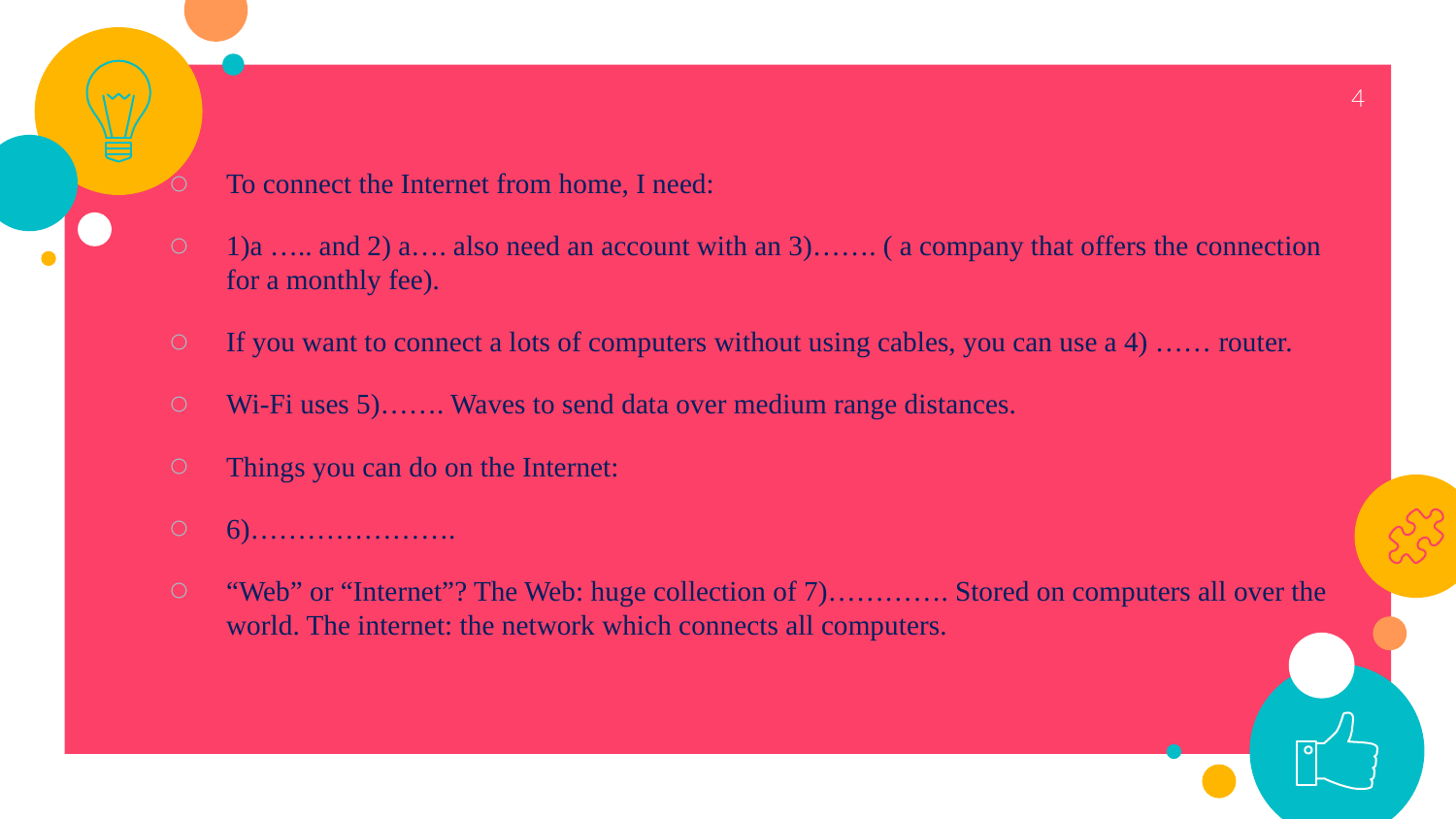

4
To connect the Internet from home, I need:
1)a ….. and 2) a…. also need an account with an 3)……. ( a company that offers the connection for a monthly fee).
If you want to connect a lots of computers without using cables, you can use a 4) …… router.
Wi-Fi uses 5)……. Waves to send data over medium range distances.
Things you can do on the Internet:
6)………………….
“Web” or “Internet”? The Web: huge collection of 7)…………. Stored on computers all over the world. The internet: the network which connects all computers.